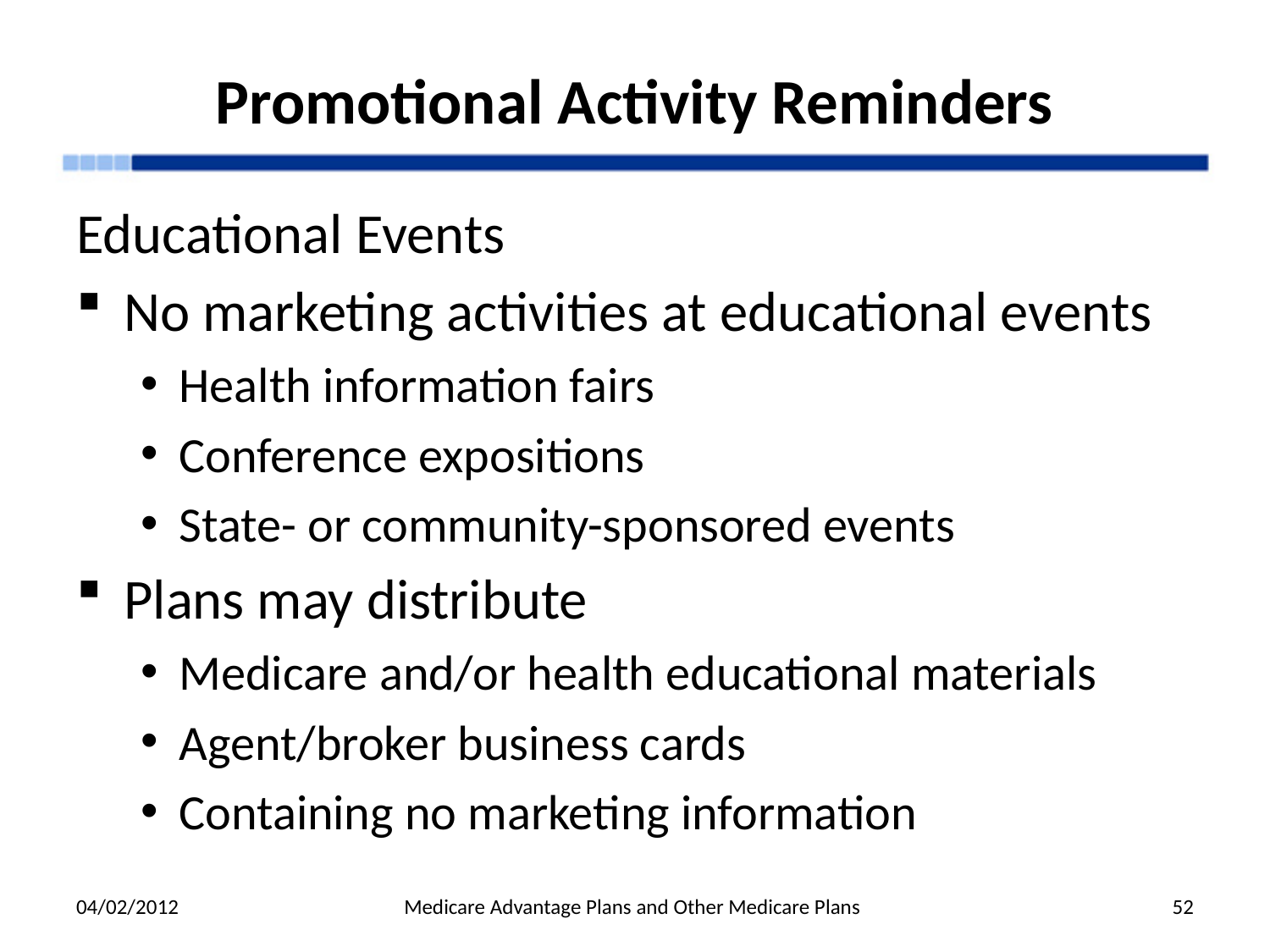

# Promotional Activity Reminders
Educational Events
No marketing activities at educational events
Health information fairs
Conference expositions
State- or community-sponsored events
Plans may distribute
Medicare and/or health educational materials
Agent/broker business cards
Containing no marketing information
04/02/2012
Medicare Advantage Plans and Other Medicare Plans
52